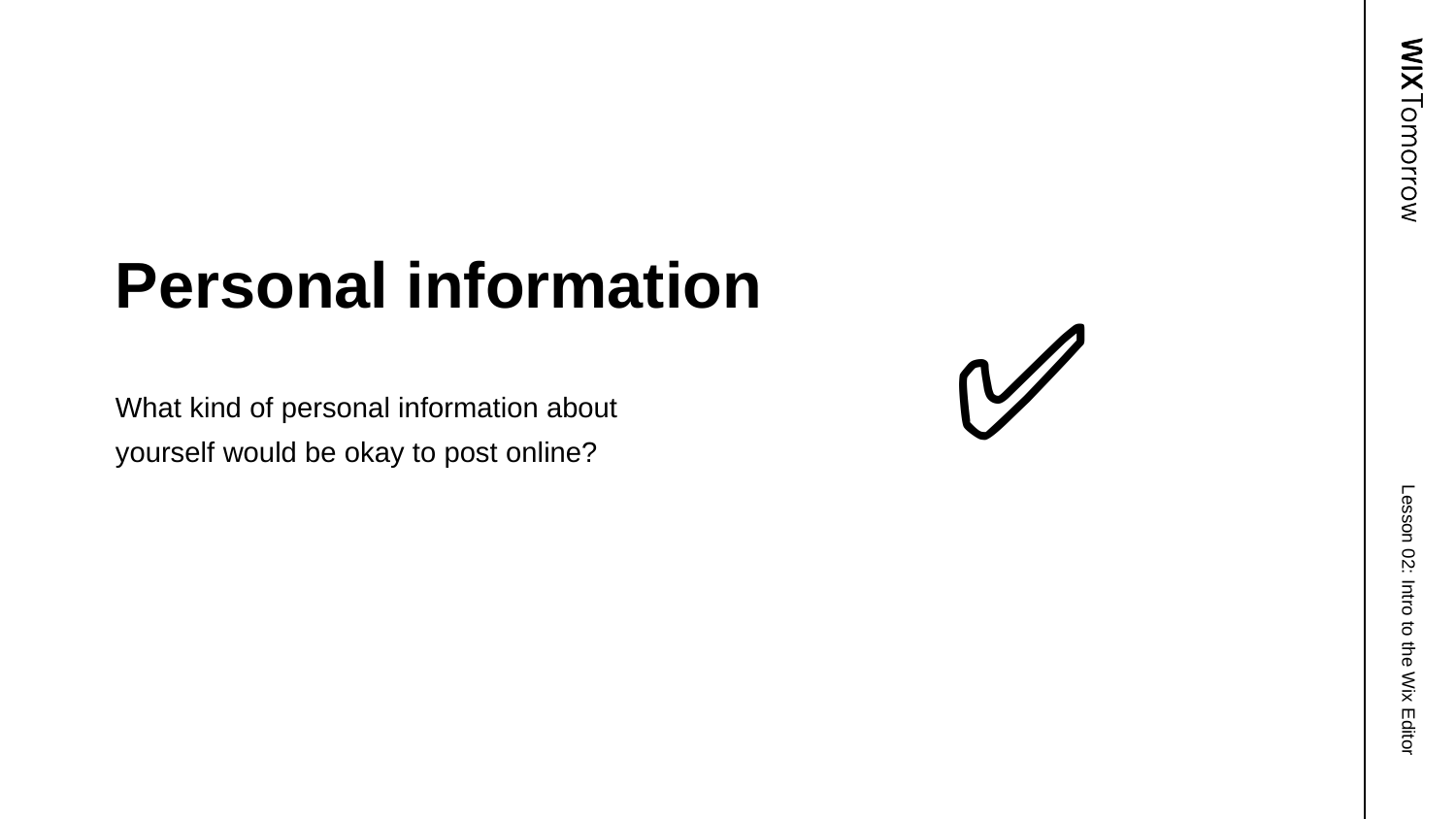

# Personal information
✅
What kind of personal information about yourself would be okay to post online?